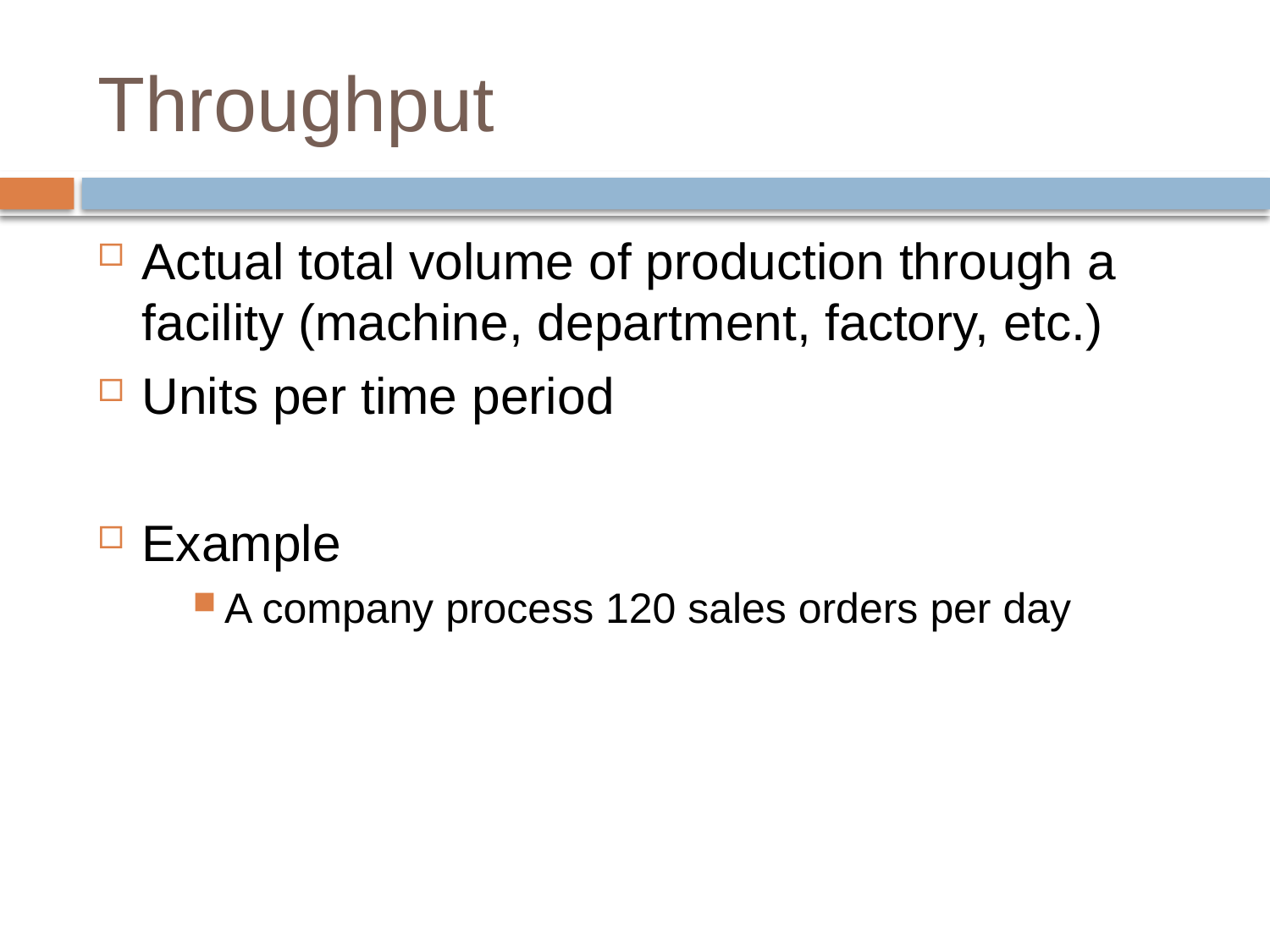

# Throughput
Actual total volume of production through a facility (machine, department, factory, etc.)
Units per time period

Example
A company process 120 sales orders per day